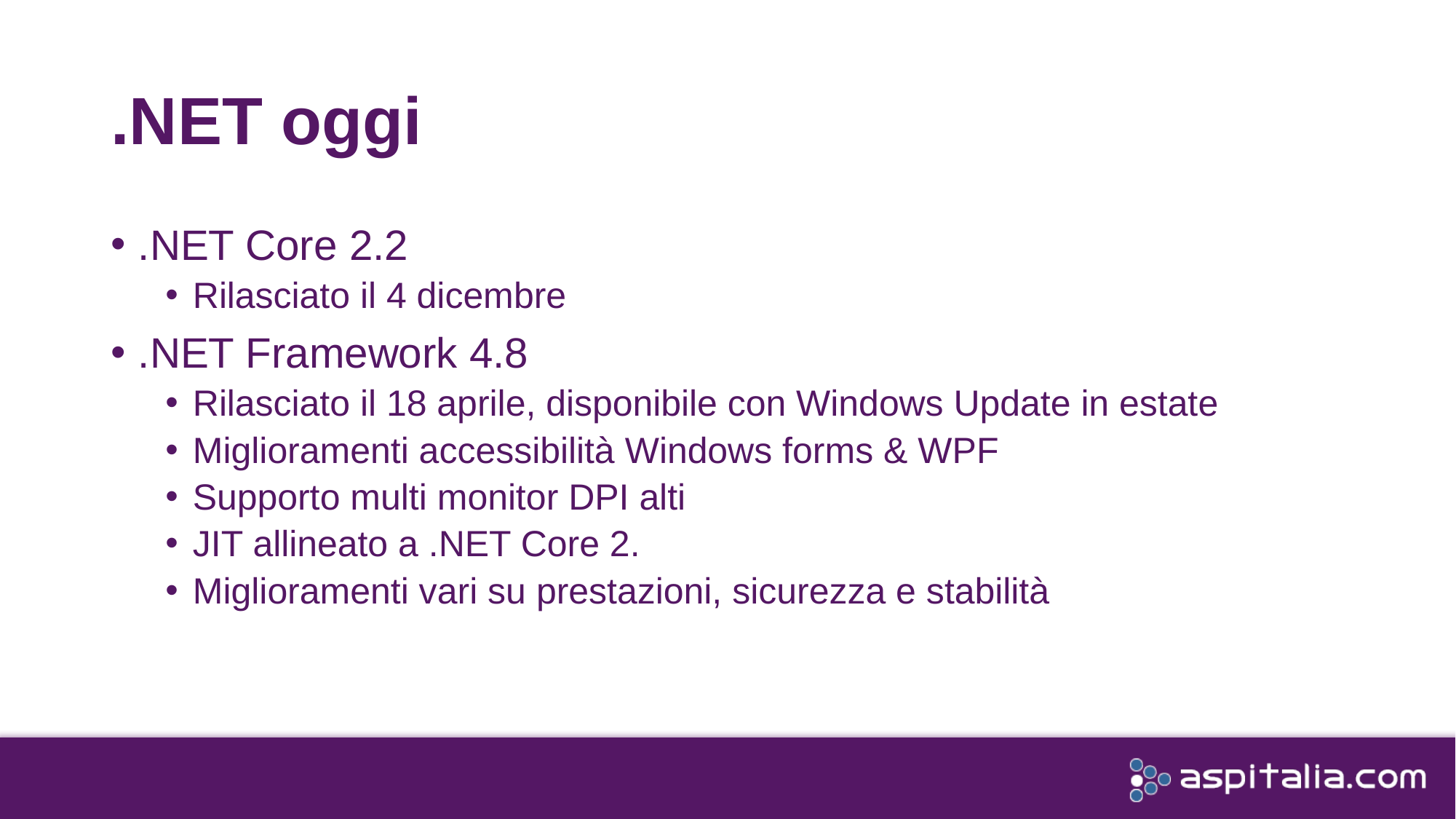

# .NET oggi
.NET Core 2.2
Rilasciato il 4 dicembre
.NET Framework 4.8
Rilasciato il 18 aprile, disponibile con Windows Update in estate
Miglioramenti accessibilità Windows forms & WPF
Supporto multi monitor DPI alti
JIT allineato a .NET Core 2.
Miglioramenti vari su prestazioni, sicurezza e stabilità